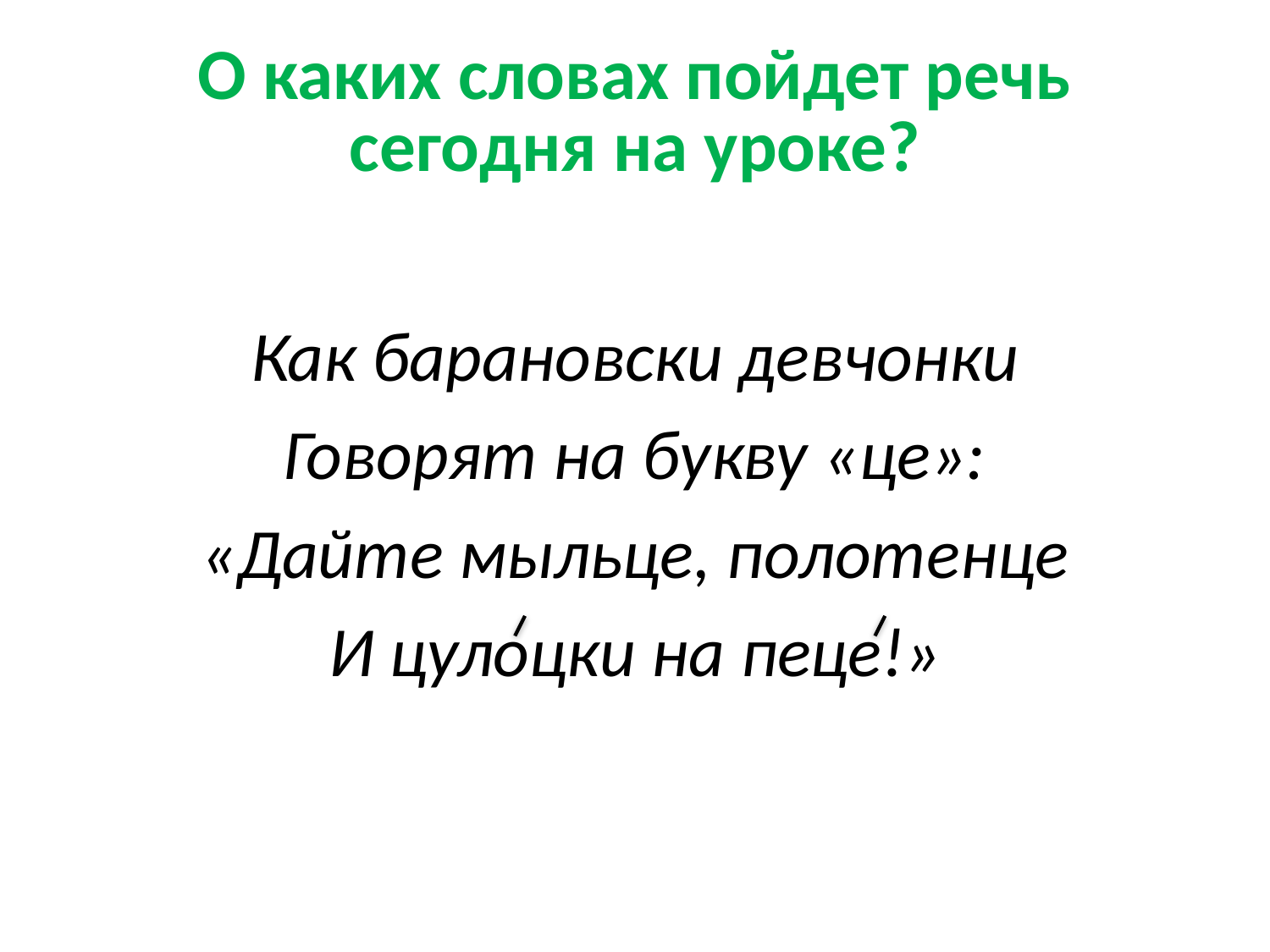

# О каких словах пойдет речь сегодня на уроке?

Как барановски девчонки
Говорят на букву «це»:
«Дайте мыльце, полотенце
И цулоцки на пеце!»